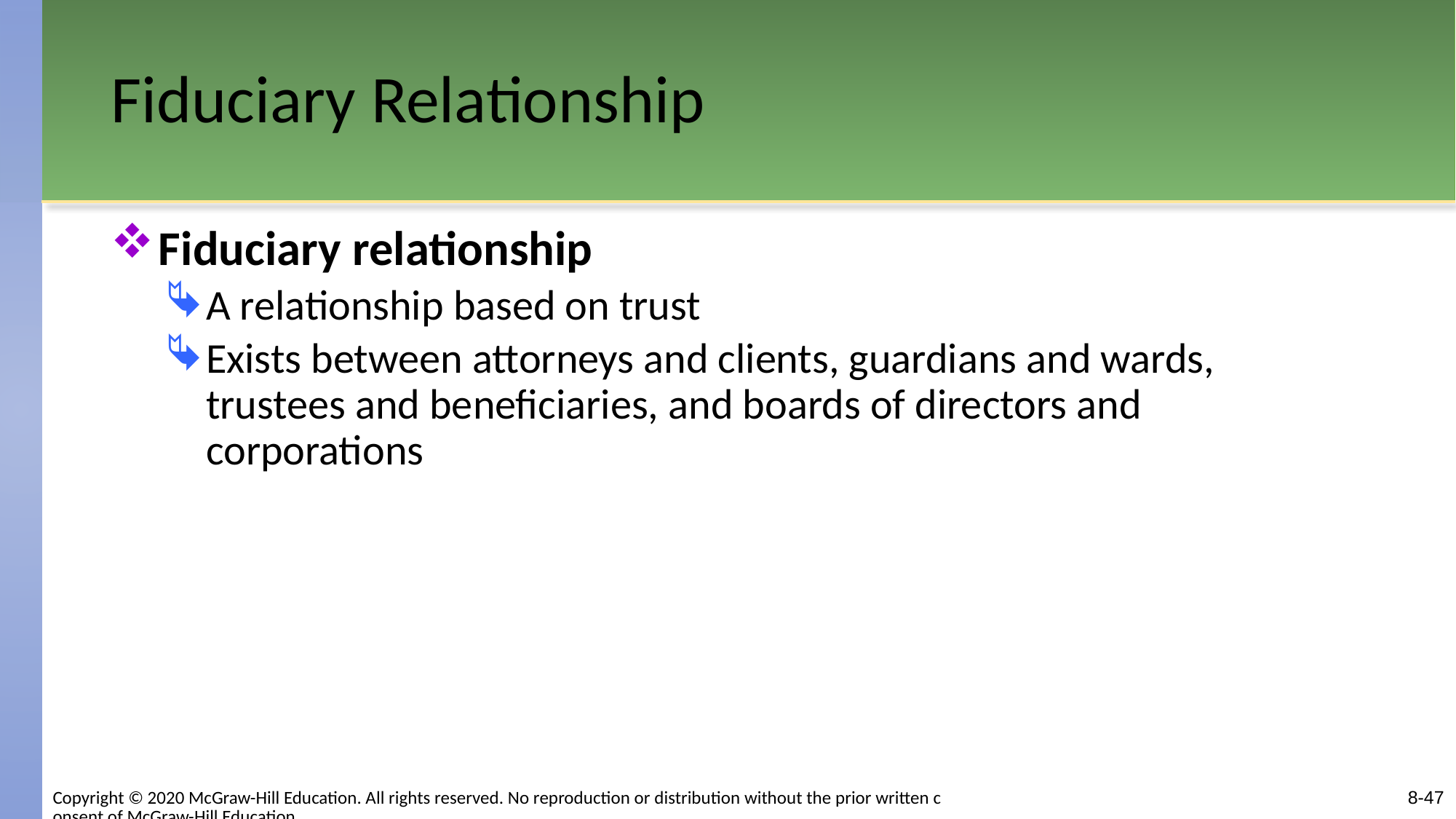

# Fiduciary Relationship
Fiduciary relationship
A relationship based on trust
Exists between attorneys and clients, guardians and wards, trustees and beneficiaries, and boards of directors and corporations

8-47
Copyright © 2020 McGraw-Hill Education. All rights reserved. No reproduction or distribution without the prior written consent of McGraw-Hill Education.